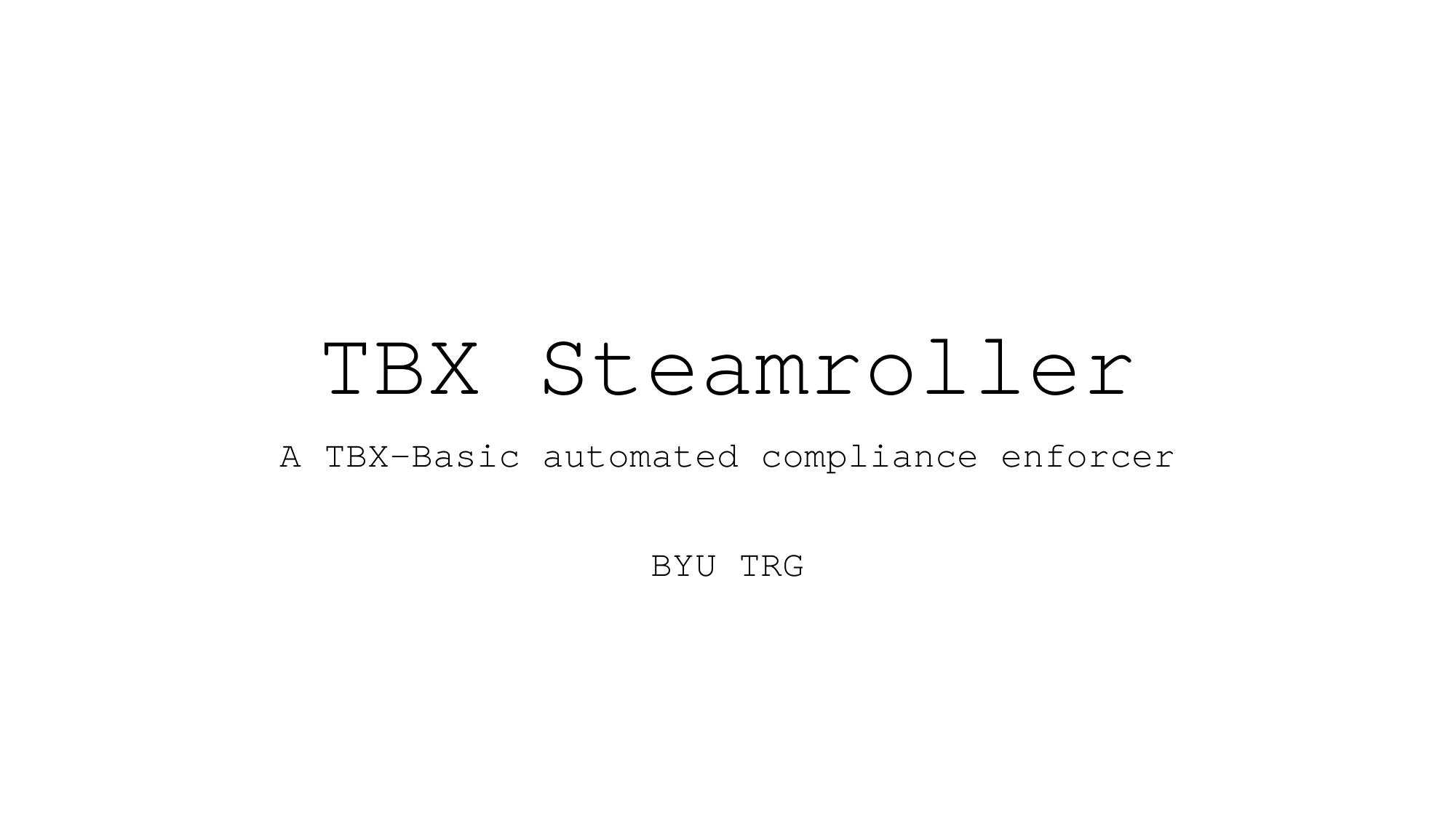

# TBX Steamroller
A TBX-Basic automated compliance enforcer

BYU TRG